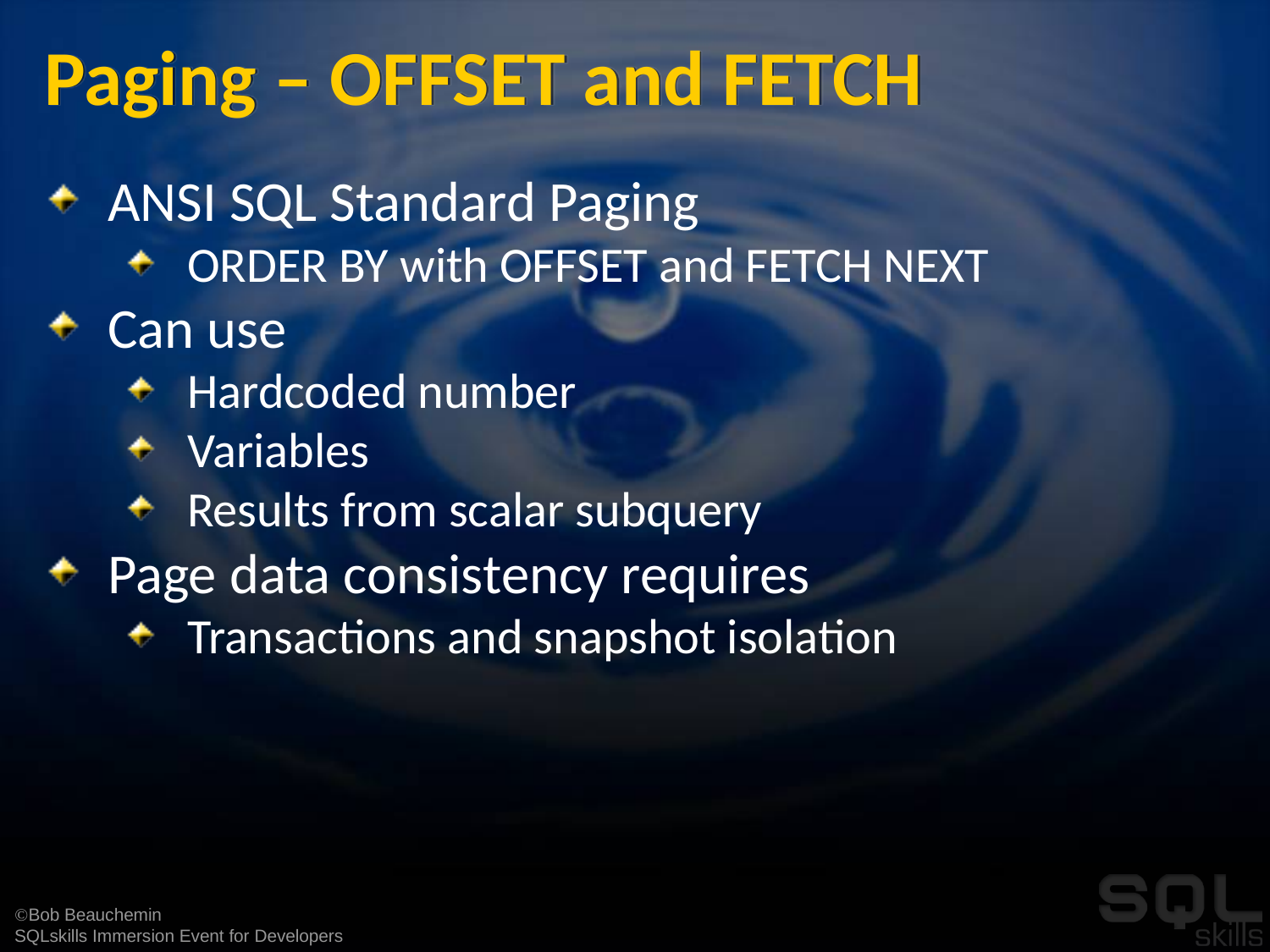

# Paging – OFFSET and FETCH
ANSI SQL Standard Paging
ORDER BY with OFFSET and FETCH NEXT
Can use
Hardcoded number
Variables
Results from scalar subquery
Page data consistency requires
Transactions and snapshot isolation